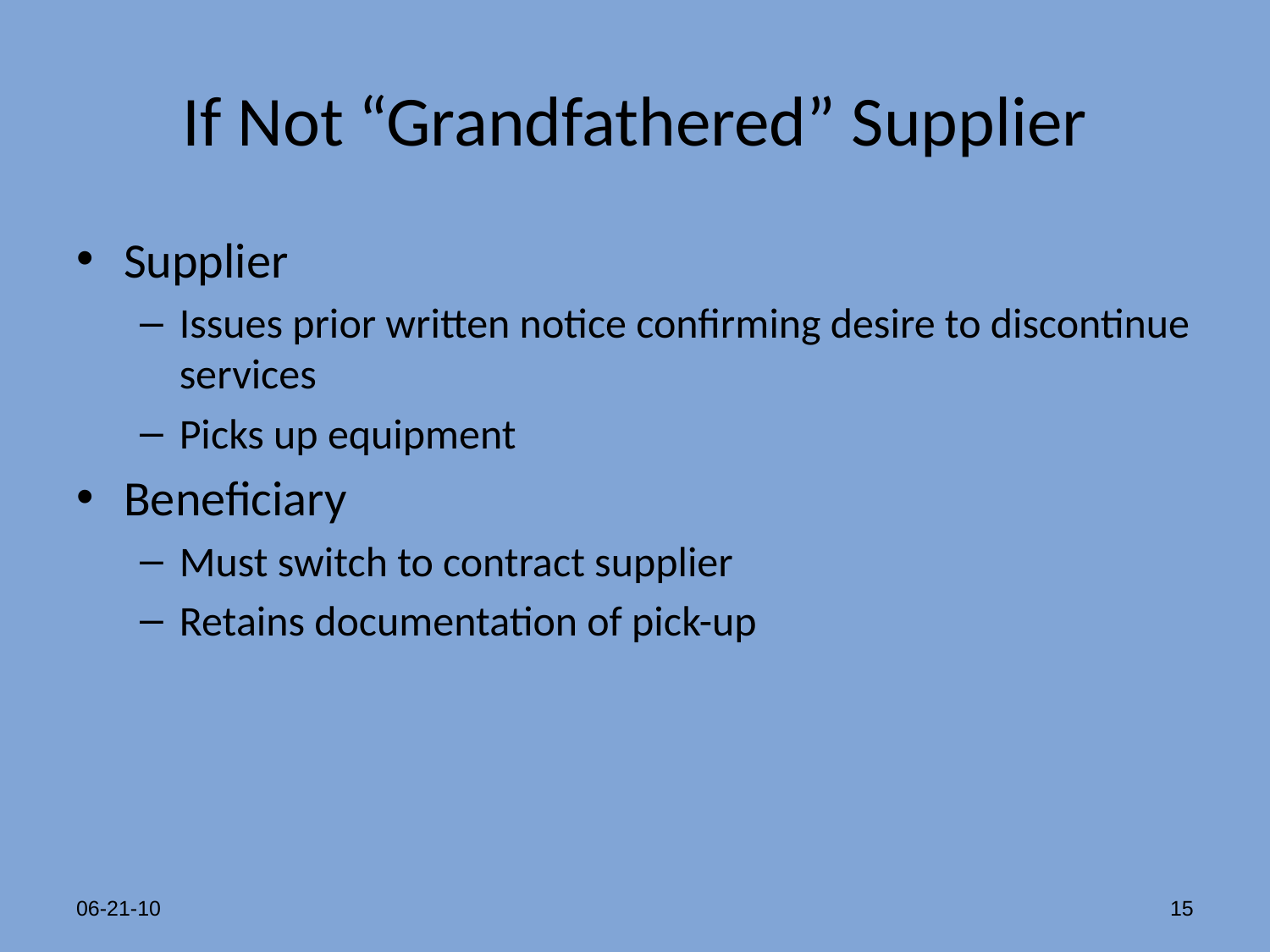

# If Not “Grandfathered” Supplier
Supplier
Issues prior written notice confirming desire to discontinue services
Picks up equipment
Beneficiary
Must switch to contract supplier
Retains documentation of pick-up
06-21-10
15